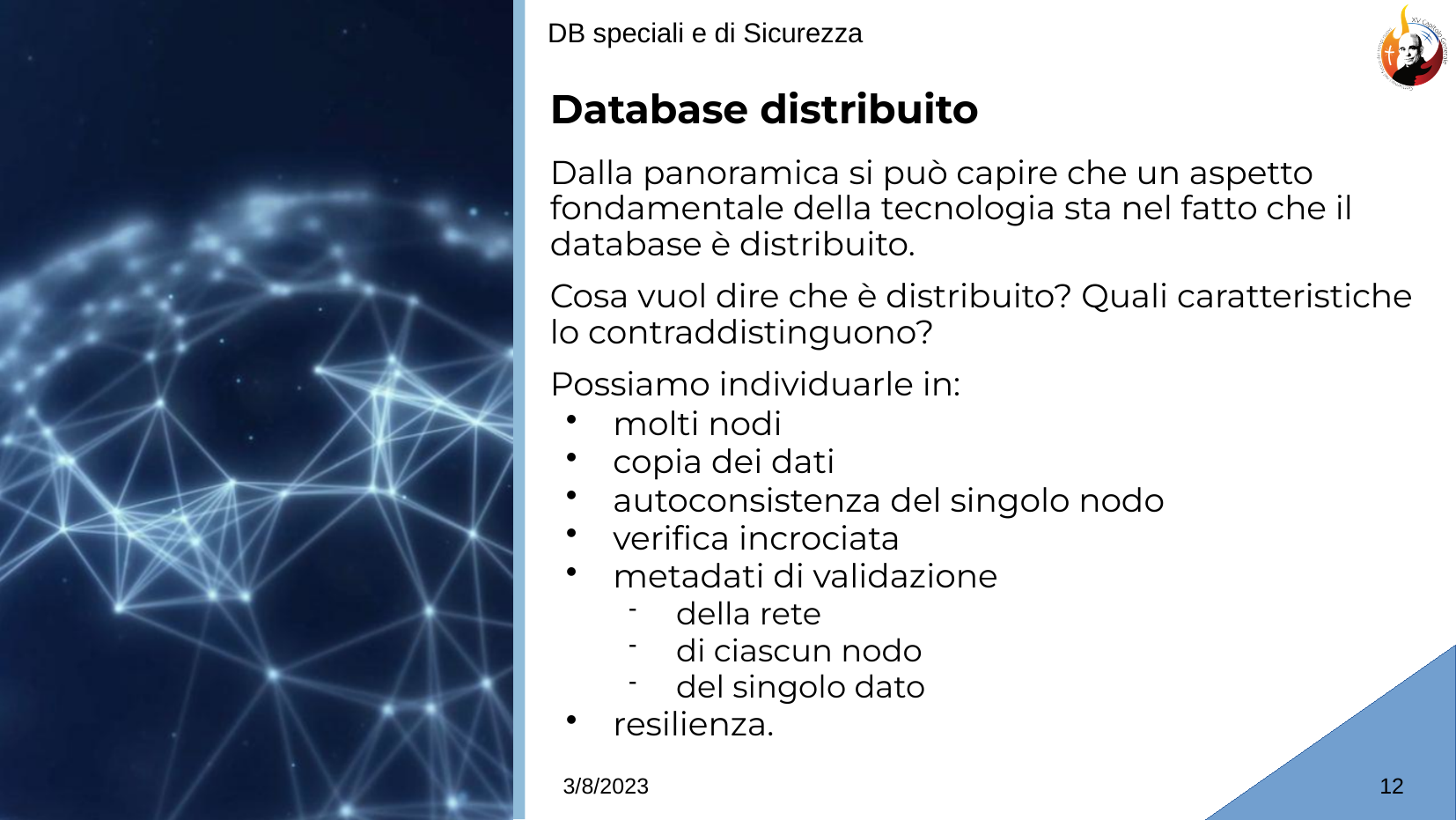

DB speciali e di Sicurezza
Database distribuito
# Dalla panoramica si può capire che un aspetto fondamentale della tecnologia sta nel fatto che il database è distribuito.
Cosa vuol dire che è distribuito? Quali caratteristiche lo contraddistinguono?
Possiamo individuarle in:
molti nodi
copia dei dati
autoconsistenza del singolo nodo
verifica incrociata
metadati di validazione
della rete
di ciascun nodo
del singolo dato
resilienza.